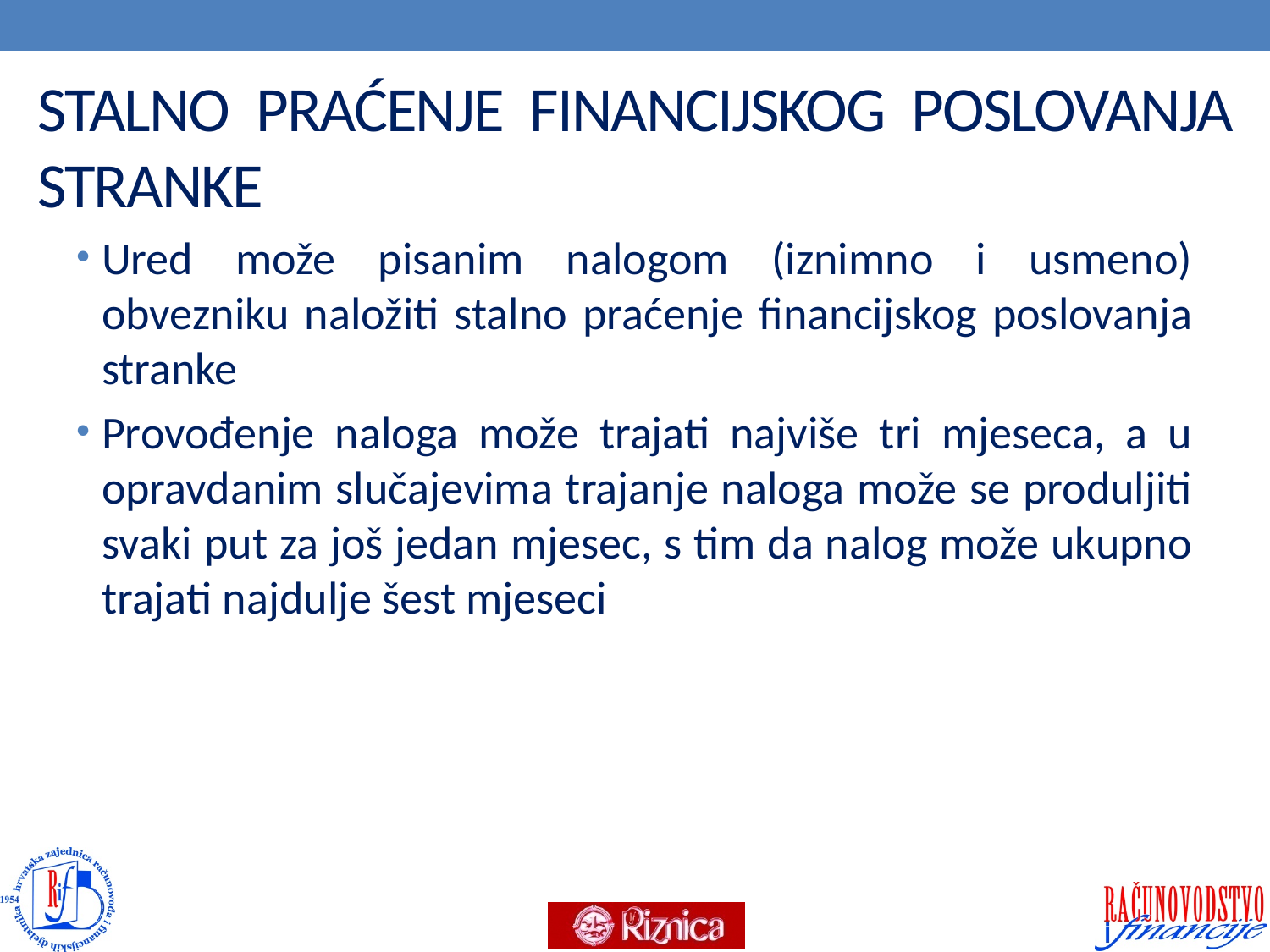

# STALNO PRAĆENJE FINANCIJSKOG POSLOVANJA STRANKE
Ured može pisanim nalogom (iznimno i usmeno) obvezniku naložiti stalno praćenje financijskog poslovanja stranke
Provođenje naloga može trajati najviše tri mjeseca, a u opravdanim slučajevima trajanje naloga može se produljiti svaki put za još jedan mjesec, s tim da nalog može ukupno trajati najdulje šest mjeseci